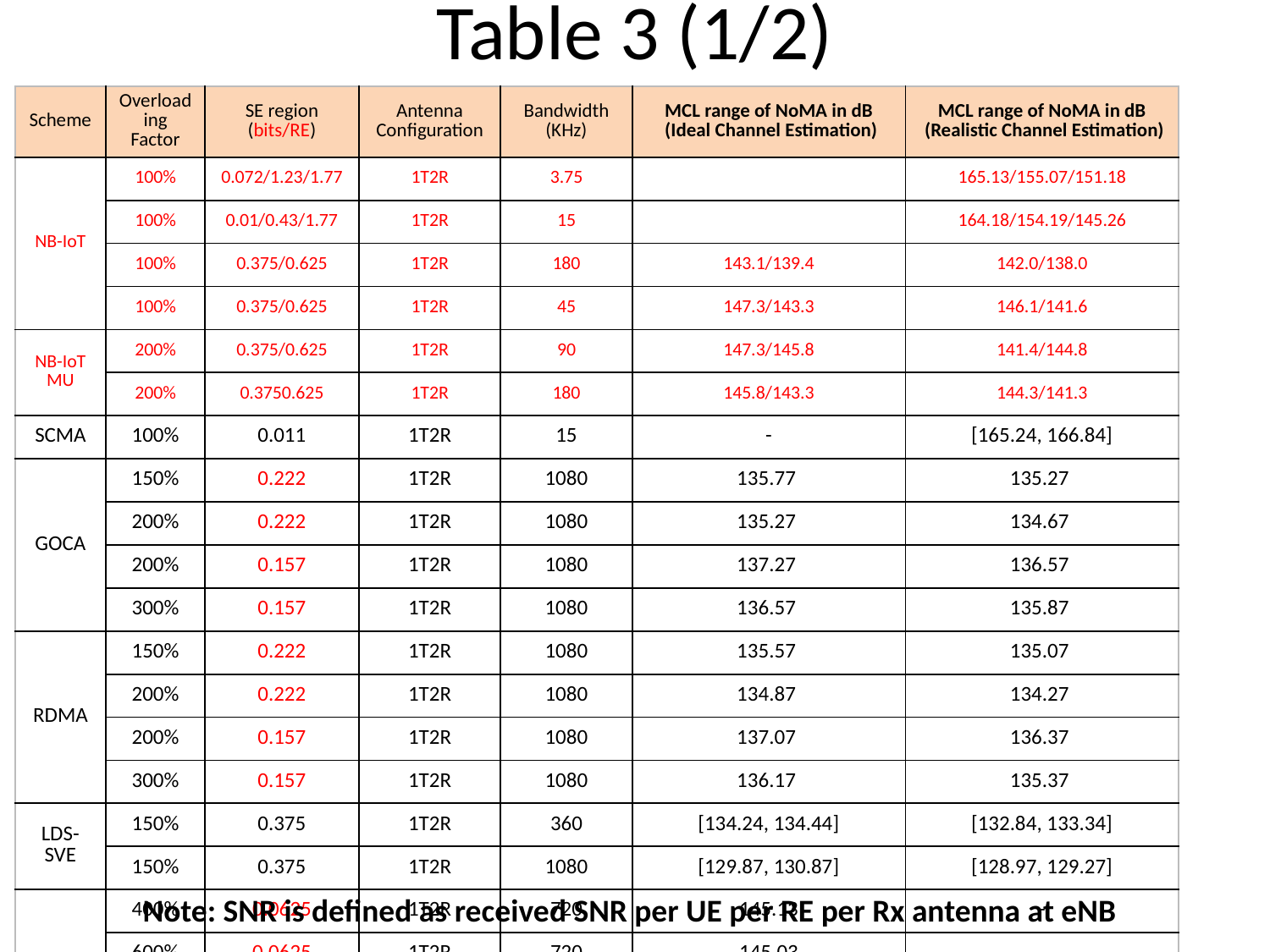

Table 3 (1/2)
| Scheme | Overloading Factor | SE region (bits/RE) | Antenna Configuration | Bandwidth (KHz) | MCL range of NoMA in dB (Ideal Channel Estimation) | MCL range of NoMA in dB (Realistic Channel Estimation) |
| --- | --- | --- | --- | --- | --- | --- |
| NB-IoT | 100% | 0.072/1.23/1.77 | 1T2R | 3.75 |  | 165.13/155.07/151.18 |
|  | 100% | 0.01/0.43/1.77 | 1T2R | 15 |  | 164.18/154.19/145.26 |
|  | 100% | 0.375/0.625 | 1T2R | 180 | 143.1/139.4 | 142.0/138.0 |
|  | 100% | 0.375/0.625 | 1T2R | 45 | 147.3/143.3 | 146.1/141.6 |
| NB-IoT MU | 200% | 0.375/0.625 | 1T2R | 90 | 147.3/145.8 | 141.4/144.8 |
|  | 200% | 0.3750.625 | 1T2R | 180 | 145.8/143.3 | 144.3/141.3 |
| SCMA | 100% | 0.011 | 1T2R | 15 | - | [165.24, 166.84] |
| GOCA | 150% | 0.222 | 1T2R | 1080 | 135.77 | 135.27 |
|  | 200% | 0.222 | 1T2R | 1080 | 135.27 | 134.67 |
|  | 200% | 0.157 | 1T2R | 1080 | 137.27 | 136.57 |
|  | 300% | 0.157 | 1T2R | 1080 | 136.57 | 135.87 |
| RDMA | 150% | 0.222 | 1T2R | 1080 | 135.57 | 135.07 |
|  | 200% | 0.222 | 1T2R | 1080 | 134.87 | 134.27 |
|  | 200% | 0.157 | 1T2R | 1080 | 137.07 | 136.37 |
|  | 300% | 0.157 | 1T2R | 1080 | 136.17 | 135.37 |
| LDS-SVE | 150% | 0.375 | 1T2R | 360 | [134.24, 134.44] | [132.84, 133.34] |
|  | 150% | 0.375 | 1T2R | 1080 | [129.87, 130.87] | [128.97, 129.27] |
| NCMA | 400% | 0.0625 | 1T2R | 720 | 145.13 | - |
|  | 600% | 0.0625 | 1T2R | 720 | 145.03 | - |
|  | 800% | 0.0625 | 1T2R | 720 | 144.93 | - |
|  | 400% | 0.25 | 1T2R | 720 | 138.83 | - |
|  | 600% | 0.25 | 1T2R | 720 | 138,66 | - |
|  | 800% | 0.0625 | 1T2R | 720 | 138.43 | - |
Note: SNR is defined as received SNR per UE per RE per Rx antenna at eNB